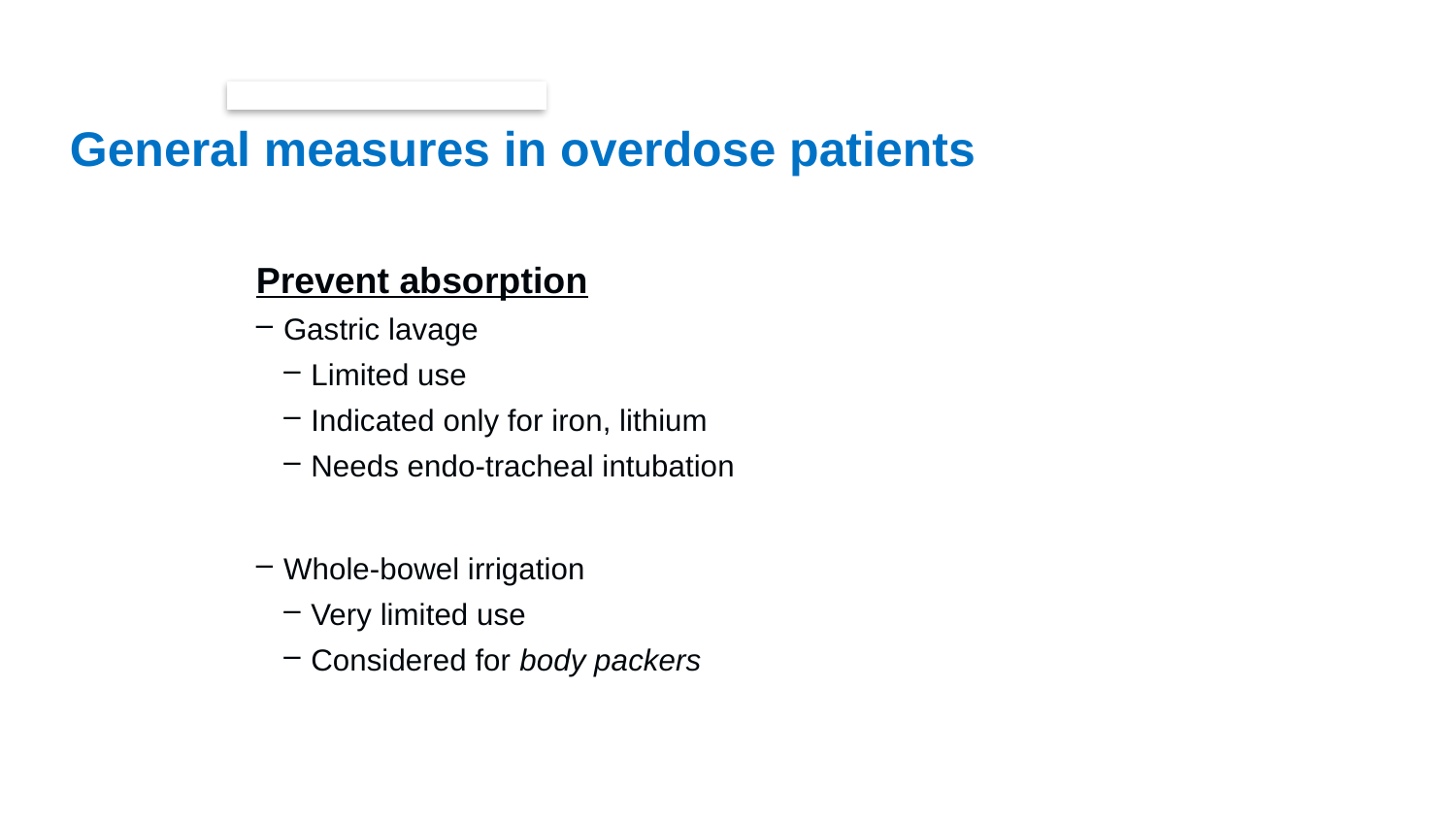

# General measures in overdose patients
Prevent absorption
Gastric lavage
Limited use
Indicated only for iron, lithium
Needs endo-tracheal intubation

Whole-bowel irrigation
Very limited use
Considered for body packers